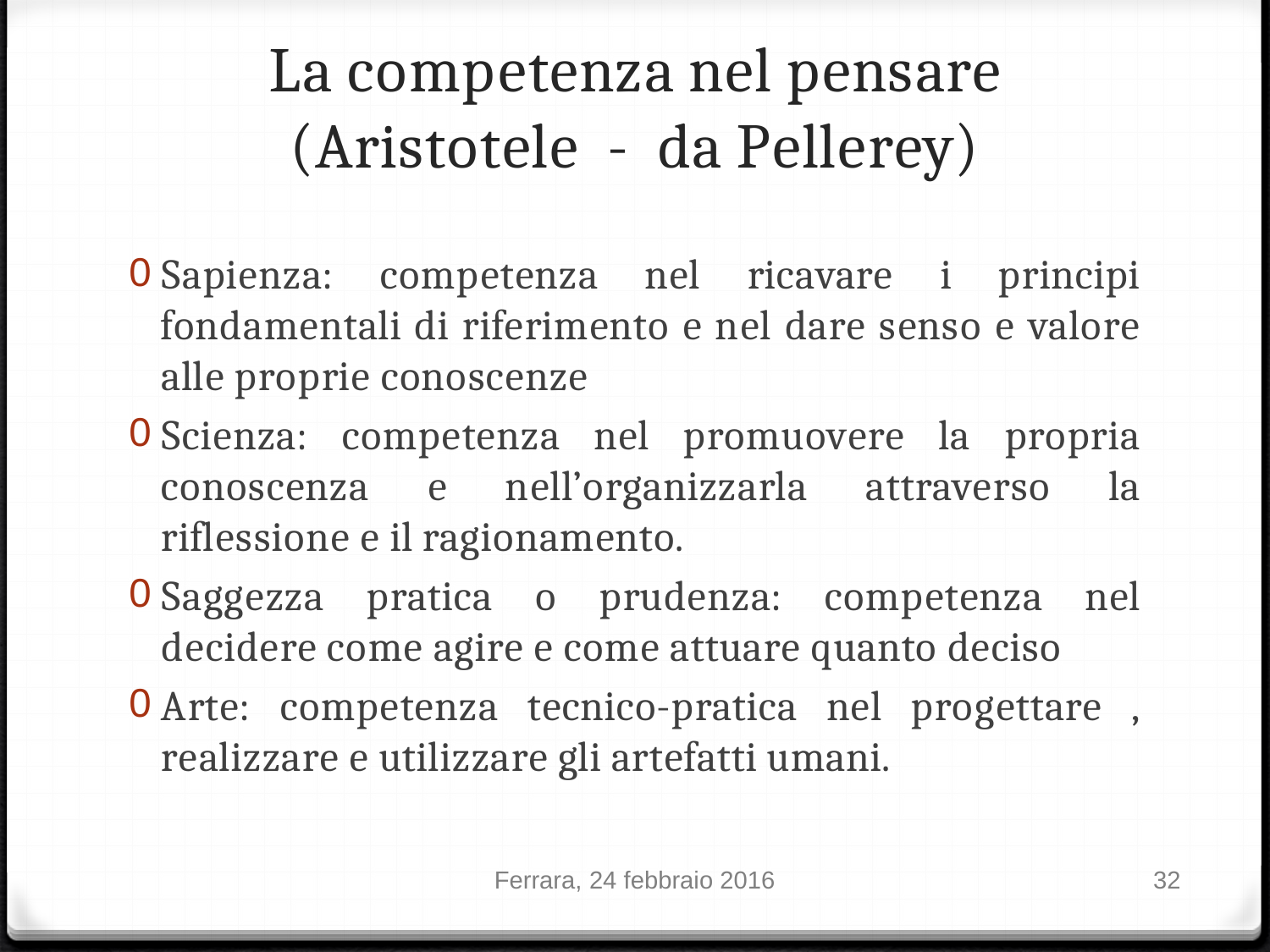

# La competenza nel pensare (Aristotele  -  da Pellerey)
Sapienza: competenza nel ricavare i principi fondamentali di riferimento e nel dare senso e valore alle proprie conoscenze
Scienza: competenza nel promuovere la propria conoscenza e nell’organizzarla attraverso la riflessione e il ragionamento.
Saggezza pratica o prudenza: competenza nel decidere come agire e come attuare quanto deciso
Arte: competenza tecnico-pratica nel progettare , realizzare e utilizzare gli artefatti umani.
Ferrara, 24 febbraio 2016
32